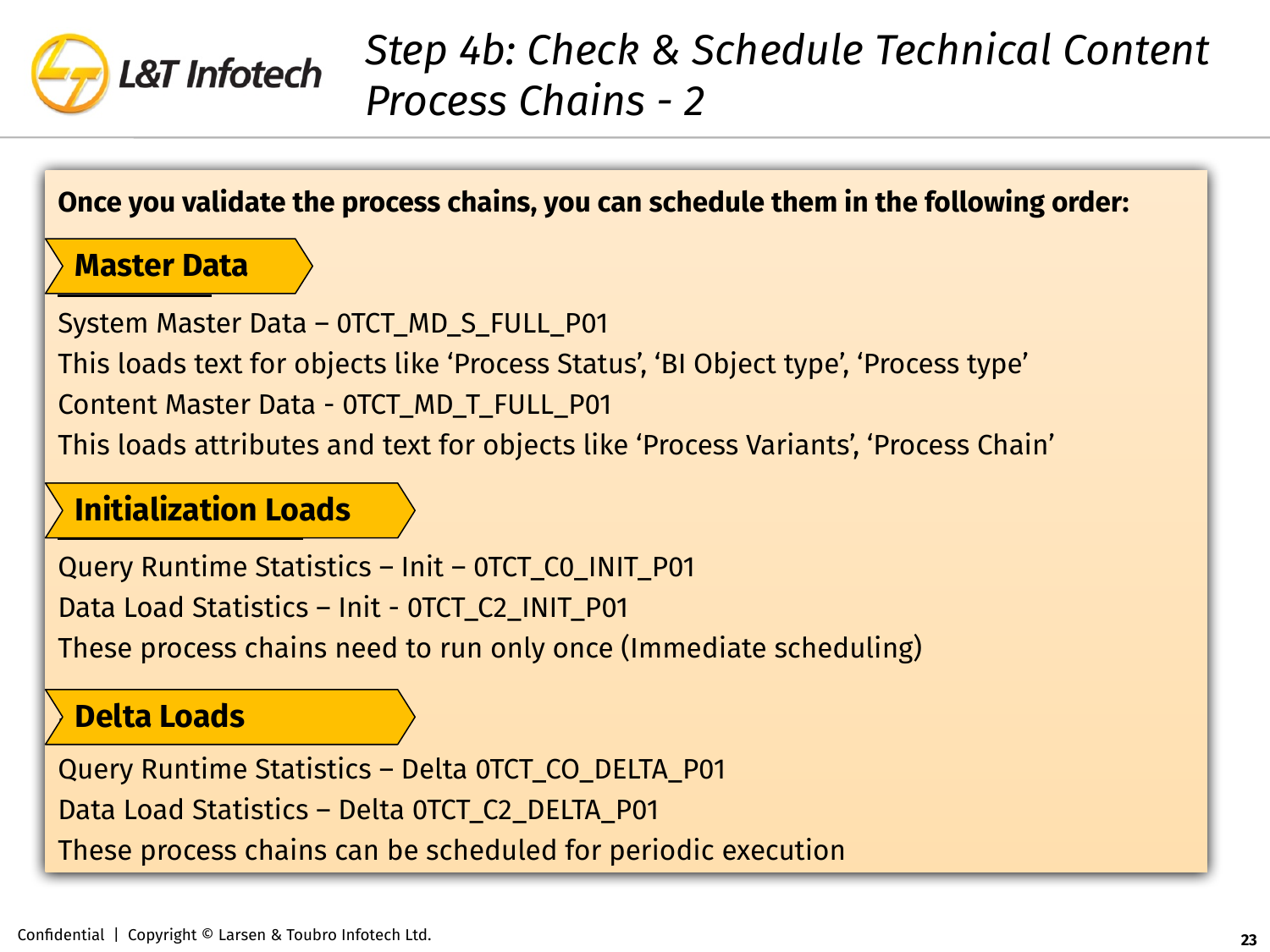

# Step 4b: Check & Schedule Technical Content Process Chains - 2
Once you validate the process chains, you can schedule them in the following order:

Master Data
System Master Data – 0TCT_MD_S_FULL_P01
This loads text for objects like ‘Process Status’, ‘BI Object type’, ‘Process type’
Content Master Data - 0TCT_MD_T_FULL_P01
This loads attributes and text for objects like ‘Process Variants’, ‘Process Chain’

Initialization Loads
Query Runtime Statistics – Init – 0TCT_C0_INIT_P01
Data Load Statistics – Init - 0TCT_C2_INIT_P01
These process chains need to run only once (Immediate scheduling)

Delta Loads
Query Runtime Statistics – Delta 0TCT_CO_DELTA_P01
Data Load Statistics – Delta 0TCT_C2_DELTA_P01
These process chains can be scheduled for periodic execution
Master Data
Initialization Loads
Delta Loads
Confidential  |  Copyright © Larsen & Toubro Infotech Ltd.
23